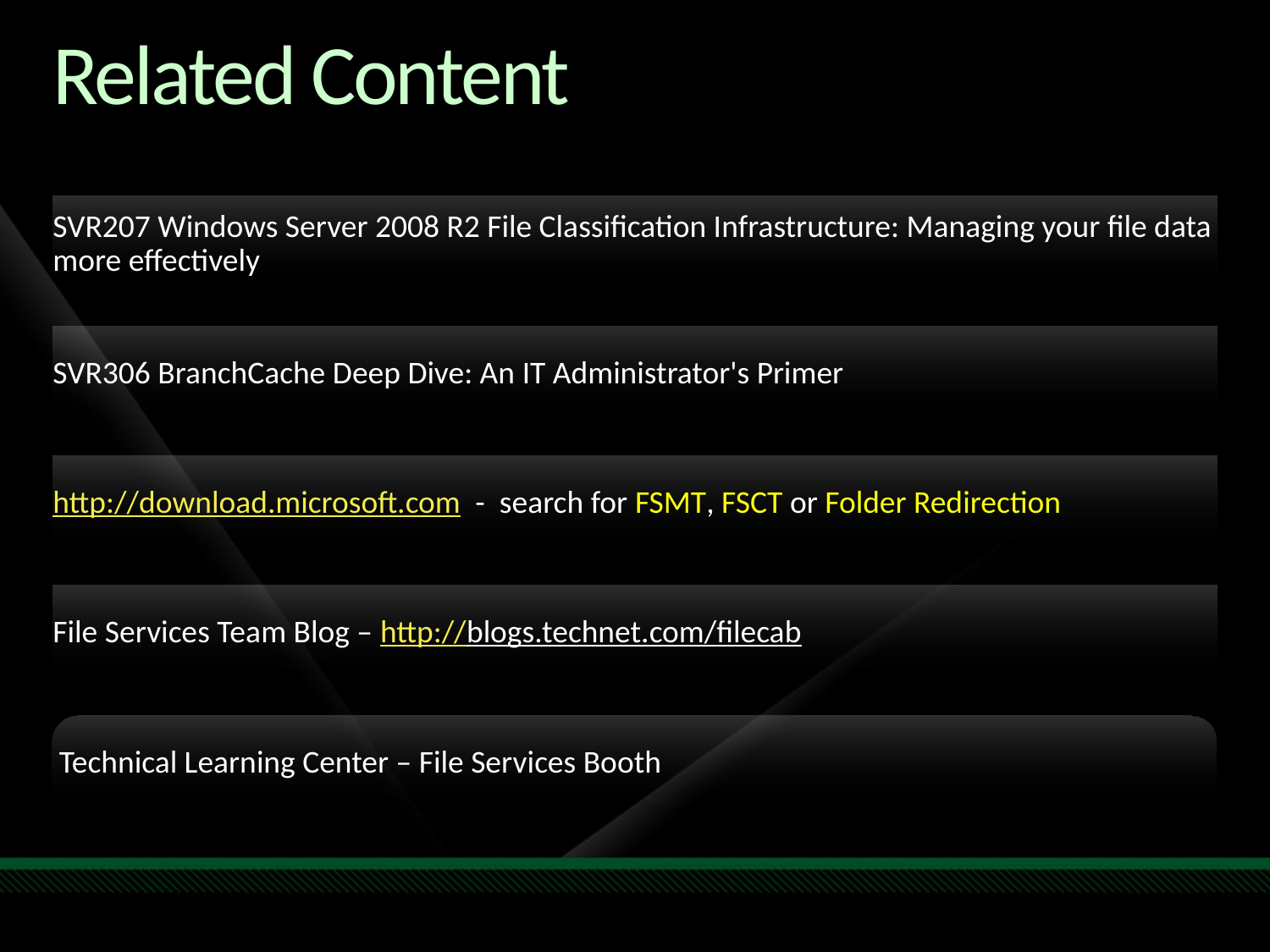

Required Slide
Speakers,
please list the Breakout Sessions,
TLC Interactive Theaters and Labs
that are related to your session.
# Related Content
SVR207 Windows Server 2008 R2 File Classification Infrastructure: Managing your file data more effectively
SVR306 BranchCache Deep Dive: An IT Administrator's Primer
http://download.microsoft.com  -  search for FSMT, FSCT or Folder Redirection
File Services Team Blog – http://blogs.technet.com/filecab
Technical Learning Center – File Services Booth